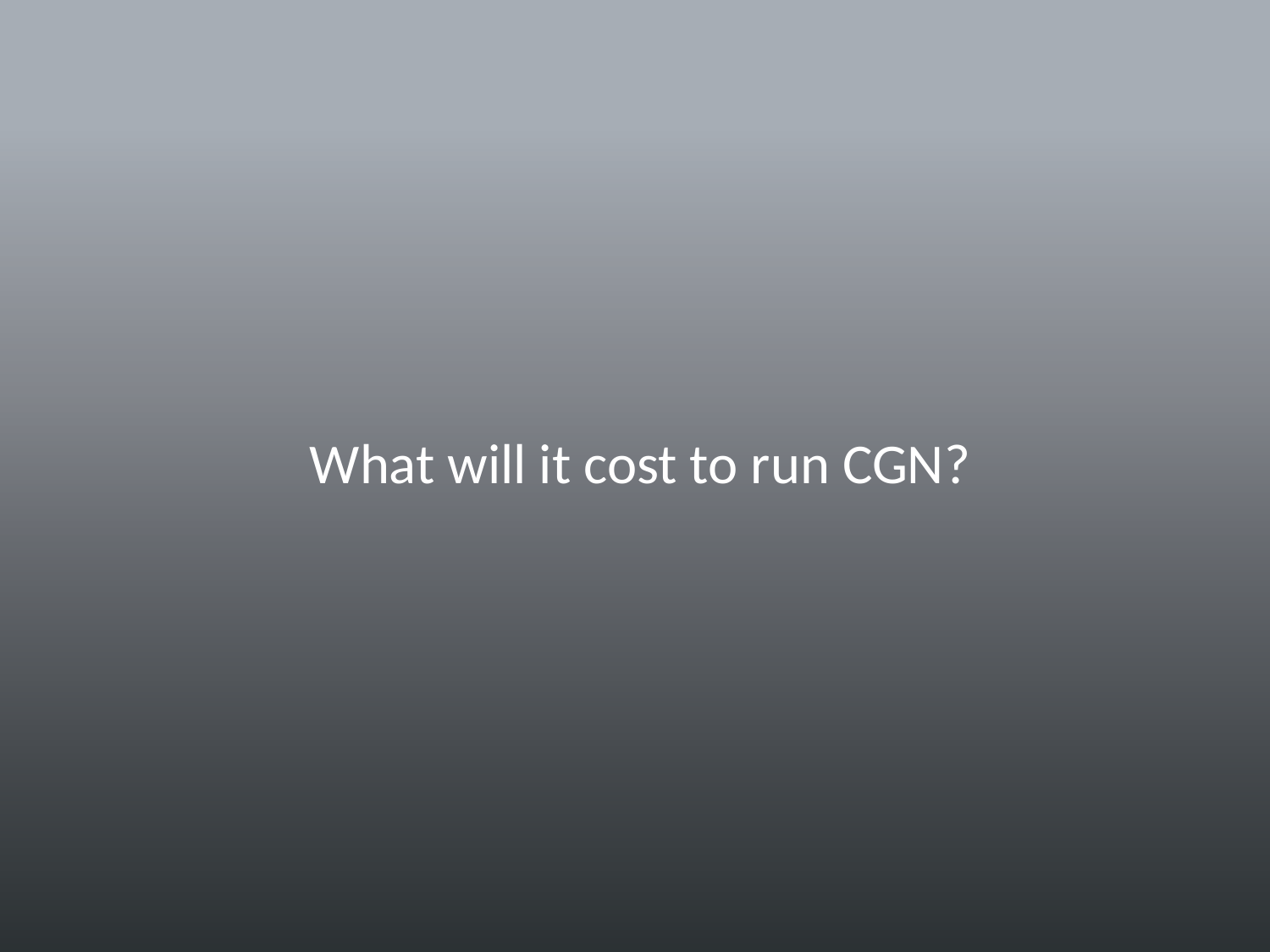

What will it cost to run CGN?